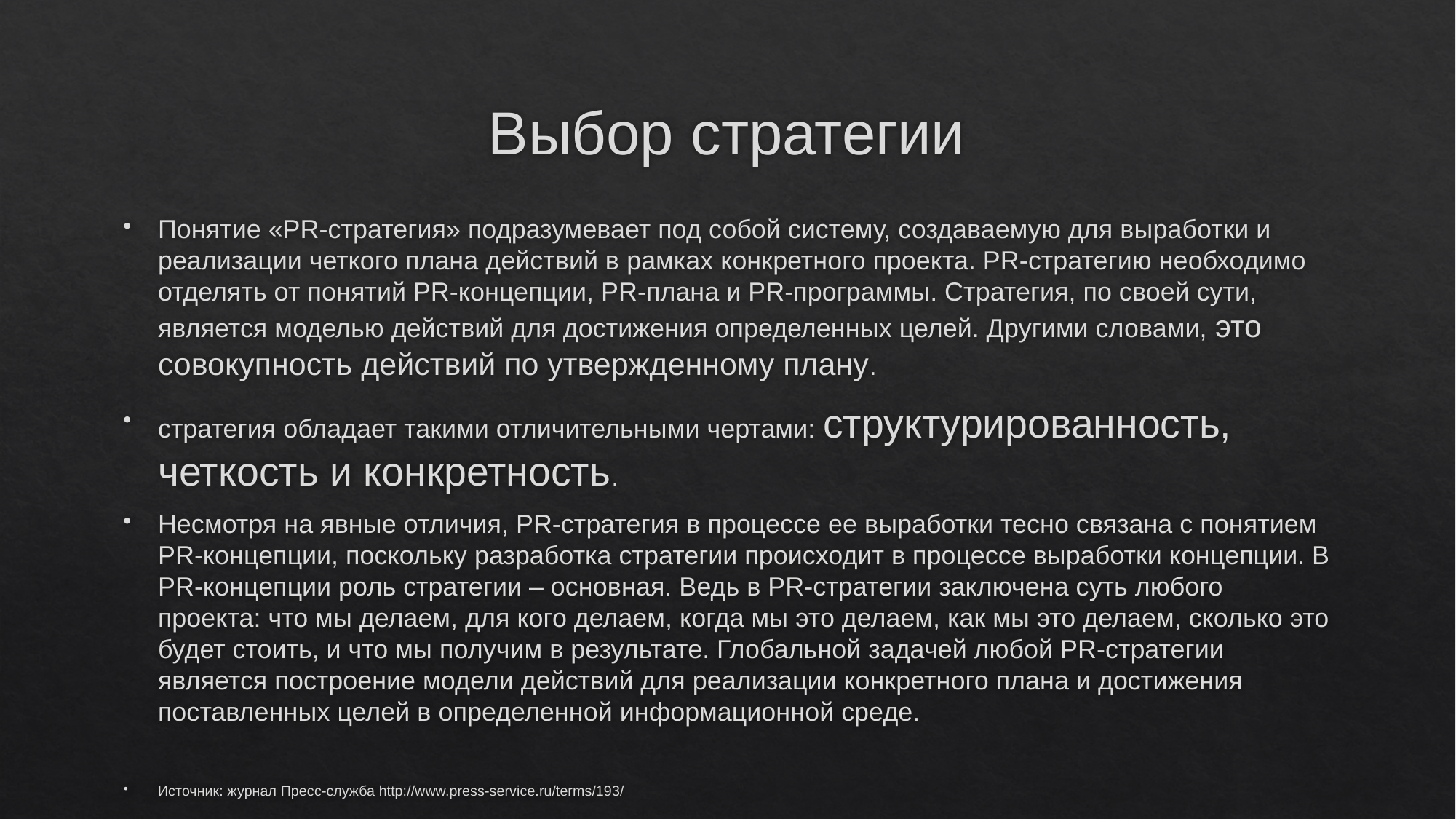

# Выбор стратегии
Понятие «PR-стратегия» подразумевает под собой систему, создаваемую для выработки и реализации четкого плана действий в рамках конкретного проекта. PR-стратегию необходимо отделять от понятий PR-концепции, PR-плана и PR-программы. Стратегия, по своей сути, является моделью действий для достижения определенных целей. Другими словами, это совокупность действий по утвержденному плану.
стратегия обладает такими отличительными чертами: структурированность, четкость и конкретность.
Несмотря на явные отличия, PR-стратегия в процессе ее выработки тесно связана с понятием PR-концепции, поскольку разработка стратегии происходит в процессе выработки концепции. В PR-концепции роль стратегии – основная. Ведь в PR-стратегии заключена суть любого проекта: что мы делаем, для кого делаем, когда мы это делаем, как мы это делаем, сколько это будет стоить, и что мы получим в результате. Глобальной задачей любой PR-стратегии является построение модели действий для реализации конкретного плана и достижения поставленных целей в определенной информационной среде.

Источник: журнал Пресс-служба http://www.press-service.ru/terms/193/